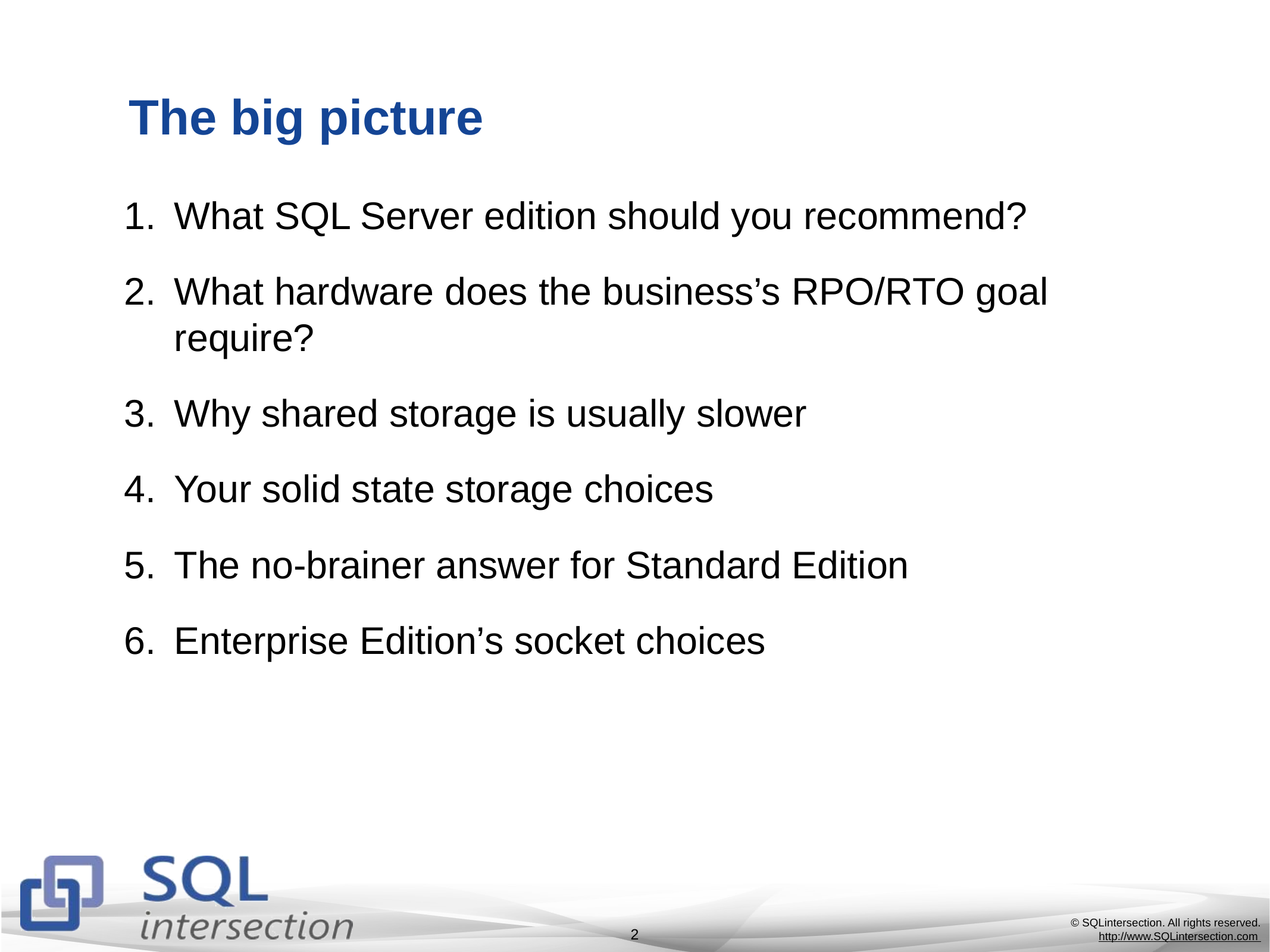

# The big picture
What SQL Server edition should you recommend?
What hardware does the business’s RPO/RTO goal require?
Why shared storage is usually slower
Your solid state storage choices
The no-brainer answer for Standard Edition
Enterprise Edition’s socket choices